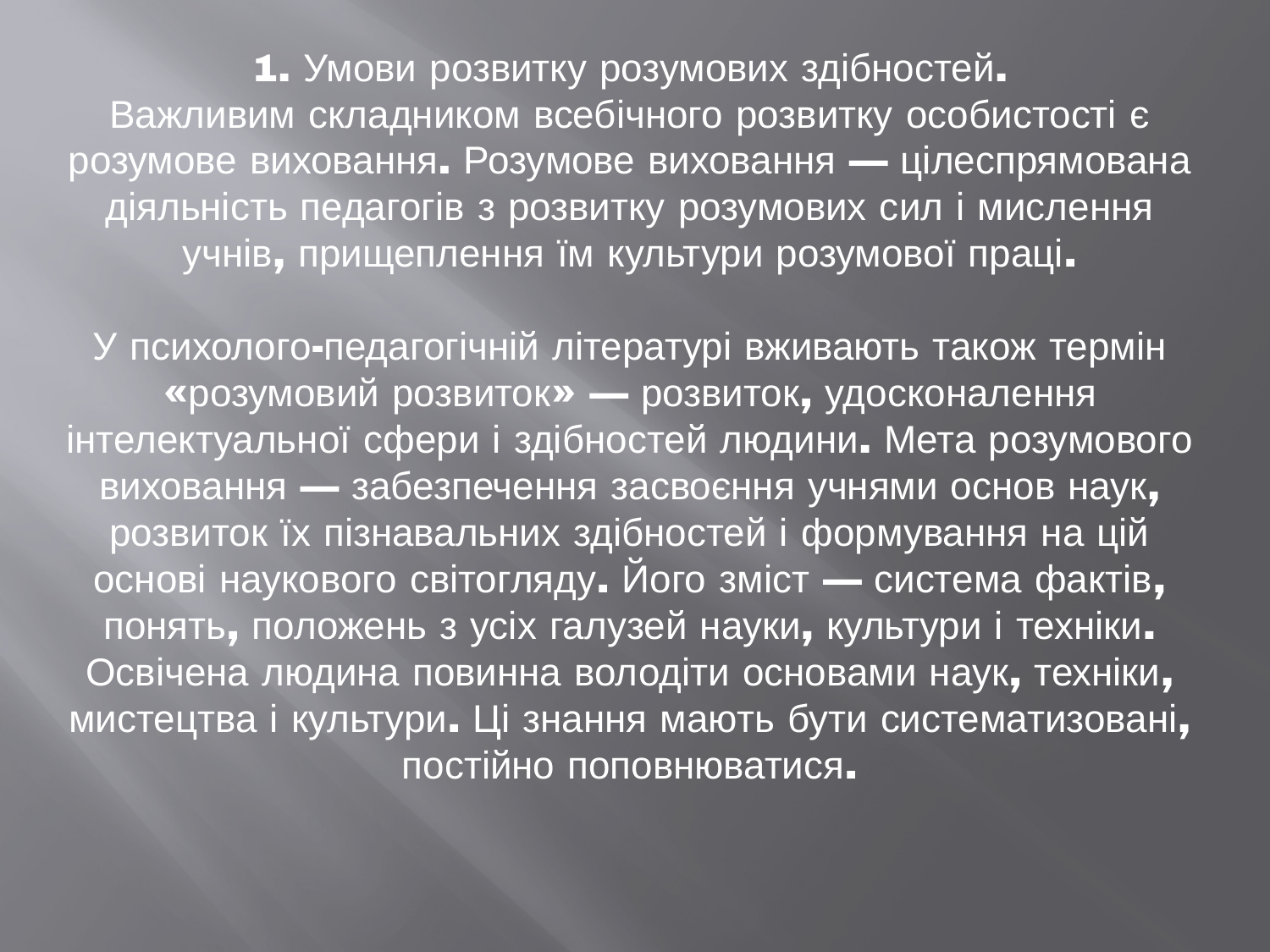

1. Умови розвитку розумових здібностей.
Важливим складником всебічного розвитку особистості є розумове виховання. Розумове виховання — цілеспрямована діяльність педагогів з розвитку розумових сил і мислення учнів, прищеплення їм культури розумової праці.
У психолого-педагогічній літературі вживають також термін «розумовий розвиток» — розвиток, удосконалення інтелектуальної сфери і здібностей людини. Мета розумового виховання — забезпечення засвоєння учнями основ наук, розвиток їх пізнавальних здібностей і формування на цій основі наукового світогляду. Його зміст — система фактів, понять, положень з усіх галузей науки, культури і техніки. Освічена людина повинна володіти основами наук, техніки, мистецтва і культури. Ці знання мають бути систематизовані, постійно поповнюватися.
#